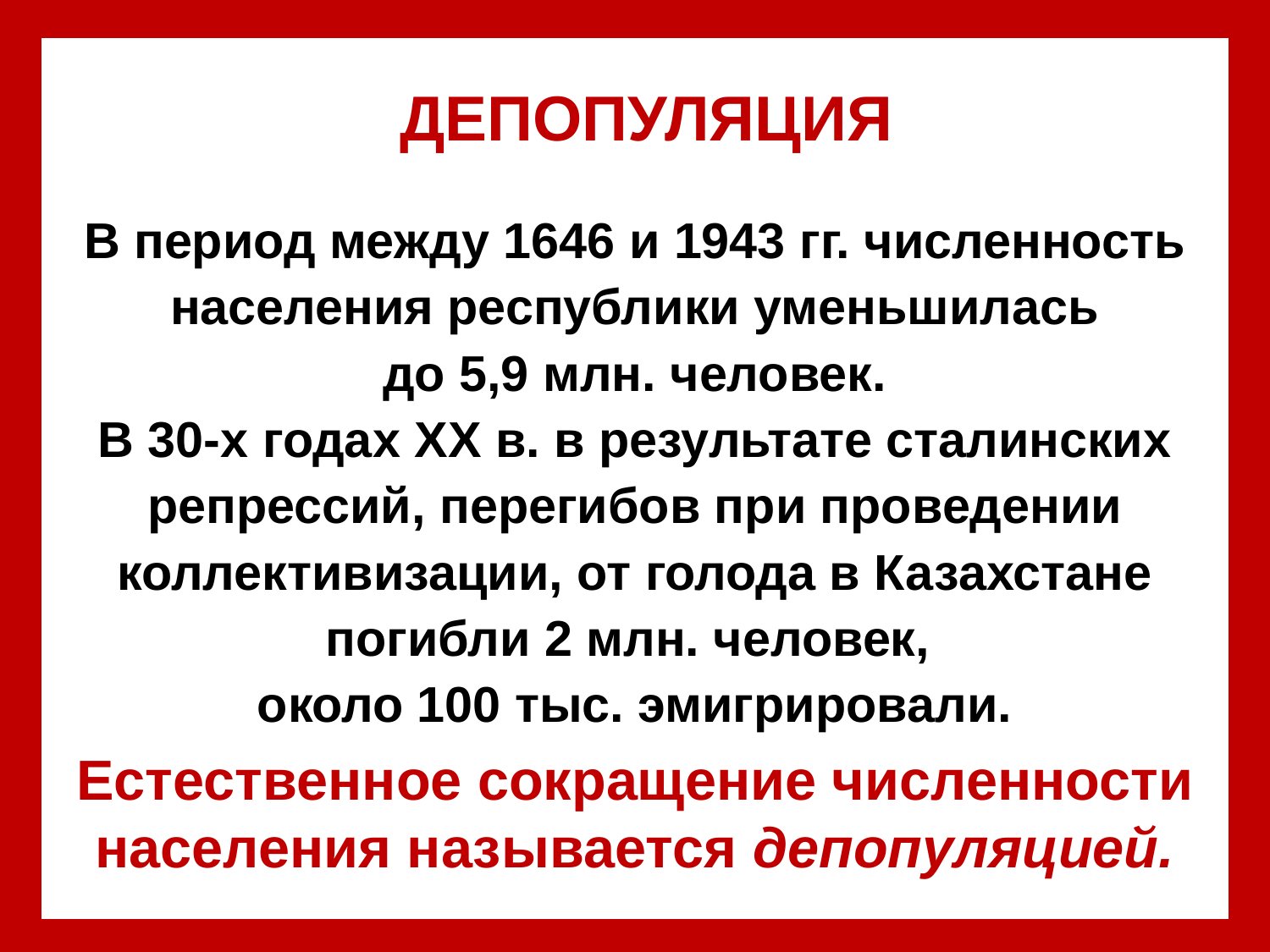

# ДЕПОПУЛЯЦИЯ
В период между 1646 и 1943 гг. численность населения республики уменьшилась
 до 5,9 млн. человек.
В 30-х годах XX в. в результате сталинских репрессий, перегибов при проведении коллективизации, от голода в Казахстане погибли 2 млн. человек,
около 100 тыс. эмигрировали.
Естественное сокращение численности населения называется депопуляцией.